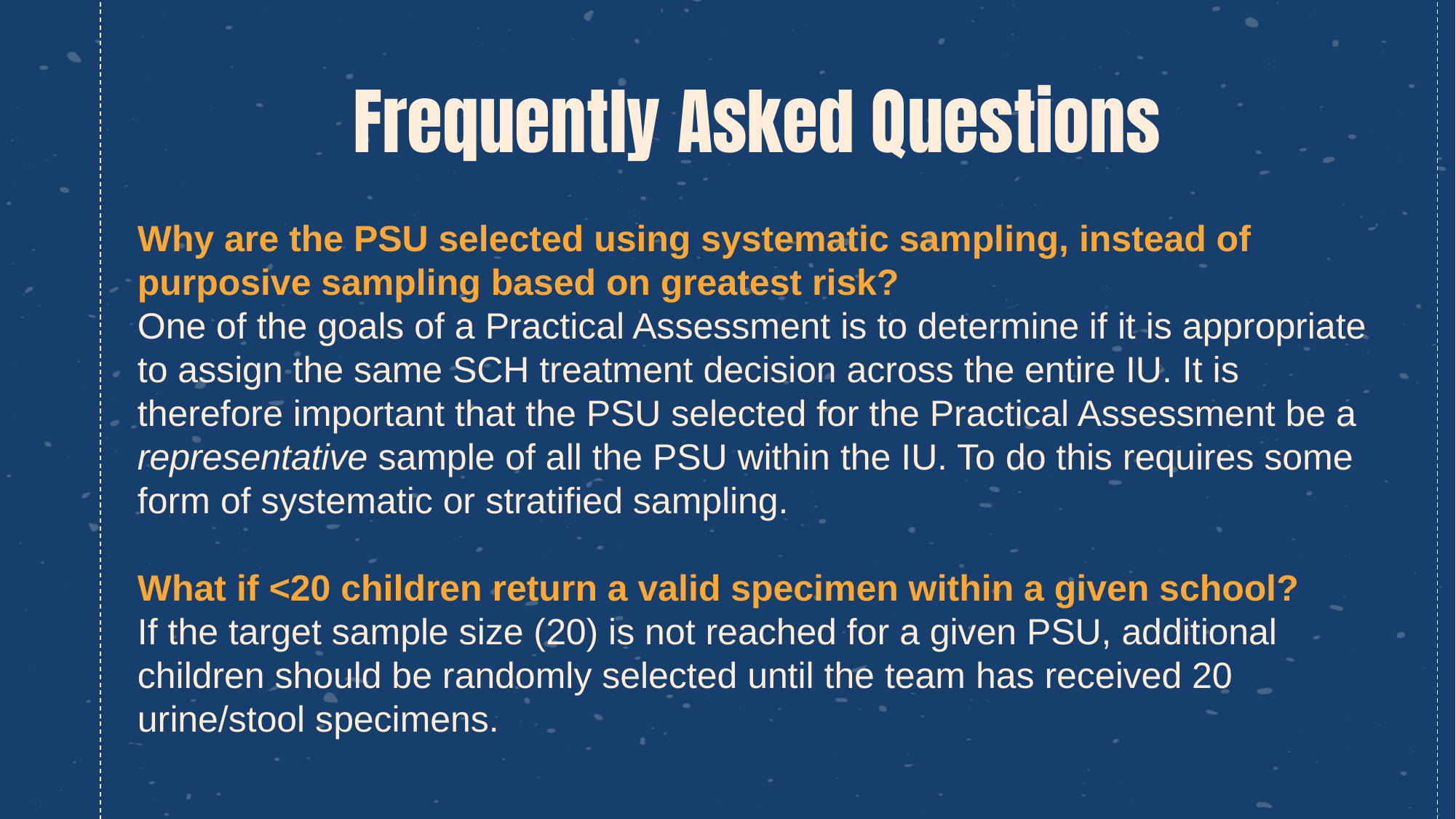

# Frequently Asked Questions
Why are the PSU selected using systematic sampling, instead of purposive sampling based on greatest risk?
One of the goals of a Practical Assessment is to determine if it is appropriate to assign the same SCH treatment decision across the entire IU. It is therefore important that the PSU selected for the Practical Assessment be a representative sample of all the PSU within the IU. To do this requires some form of systematic or stratified sampling.

What if <20 children return a valid specimen within a given school?
If the target sample size (20) is not reached for a given PSU, additional children should be randomly selected until the team has received 20 urine/stool specimens.